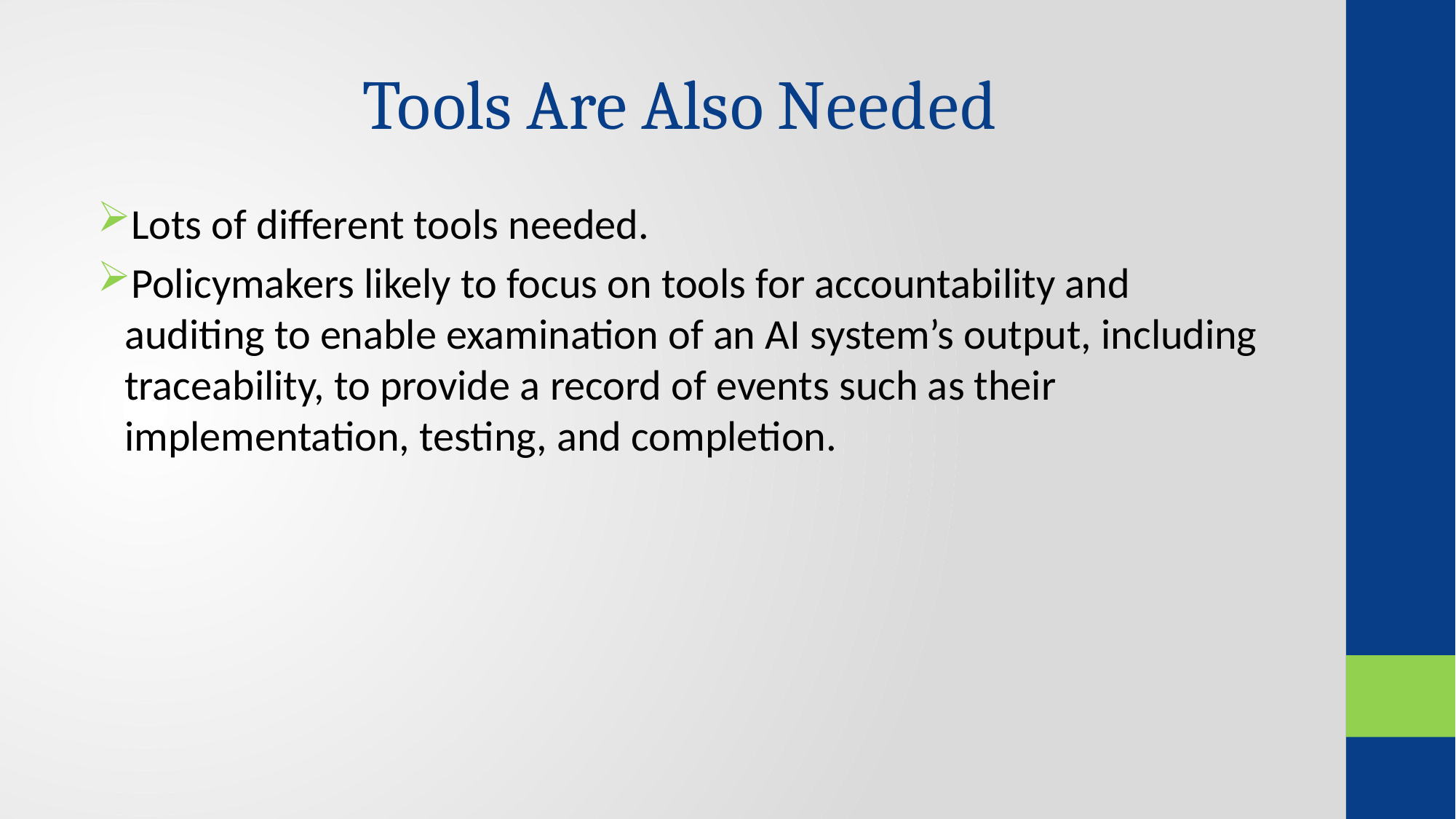

# Tools Are Also Needed
Lots of different tools needed.
Policymakers likely to focus on tools for accountability and auditing to enable examination of an AI system’s output, including traceability, to provide a record of events such as their implementation, testing, and completion.